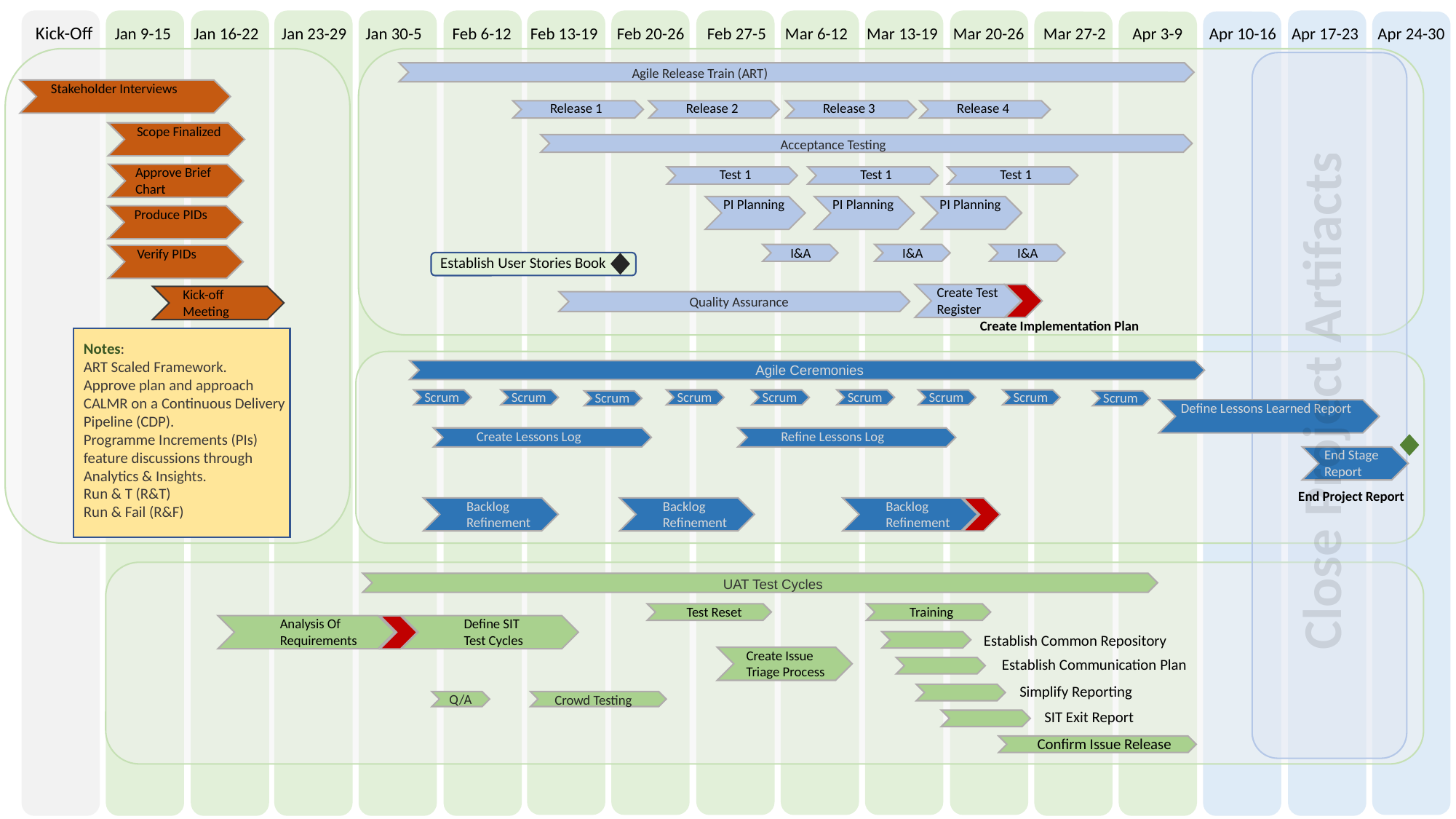

Kick-Off
Jan 9-15      Jan 16-22      Jan 23-29     Jan 30-5        Feb 6-12     Feb 13-19     Feb 20-26      Feb 27-5     Mar 6-12     Mar 13-19    Mar 20-26     Mar 27-2       Apr 3-9       Apr 10-16    Apr 17-23     Apr 24-30

Close Project Artifacts
Agile Release Train (ART)

Stakeholder Interviews

Release 1
Release 2
Release 3
Release 4

Scope Finalized

Acceptance Testing

Approve Brief Chart
Test 1
Test 1
Test 1

PI Planning
PI Planning
PI Planning

Produce PIDs

I&A
I&A
I&A
Verify PIDs

Establish User Stories Book

Create Test Register
Kick-off
Meeting

Quality Assurance

Create Implementation Plan

Notes:
ART Scaled Framework.
Approve plan and approach
CALMR on a Continuous Delivery
Pipeline (CDP).
Programme Increments (PIs)
feature discussions through
Analytics & Insights.
Run & T (R&T)
Run & Fail (R&F)

Agile Ceremonies

Scrum
Scrum
Scrum
Scrum
Scrum
Scrum
Scrum
Scrum
Scrum

Define Lessons Learned Report

Create Lessons Log
Refine Lessons Log

End Stage Report

End Project Report
Backlog Refinement
Backlog Refinement
Backlog Refinement

UAT Test Cycles

Training
Test Reset

Define SIT
Test Cycles
Analysis Of Requirements

Establish Common Repository

Create Issue
Triage Process

Establish Communication Plan

Simplify Reporting

Q/A
Crowd Testing

SIT Exit Report

Confirm Issue Release